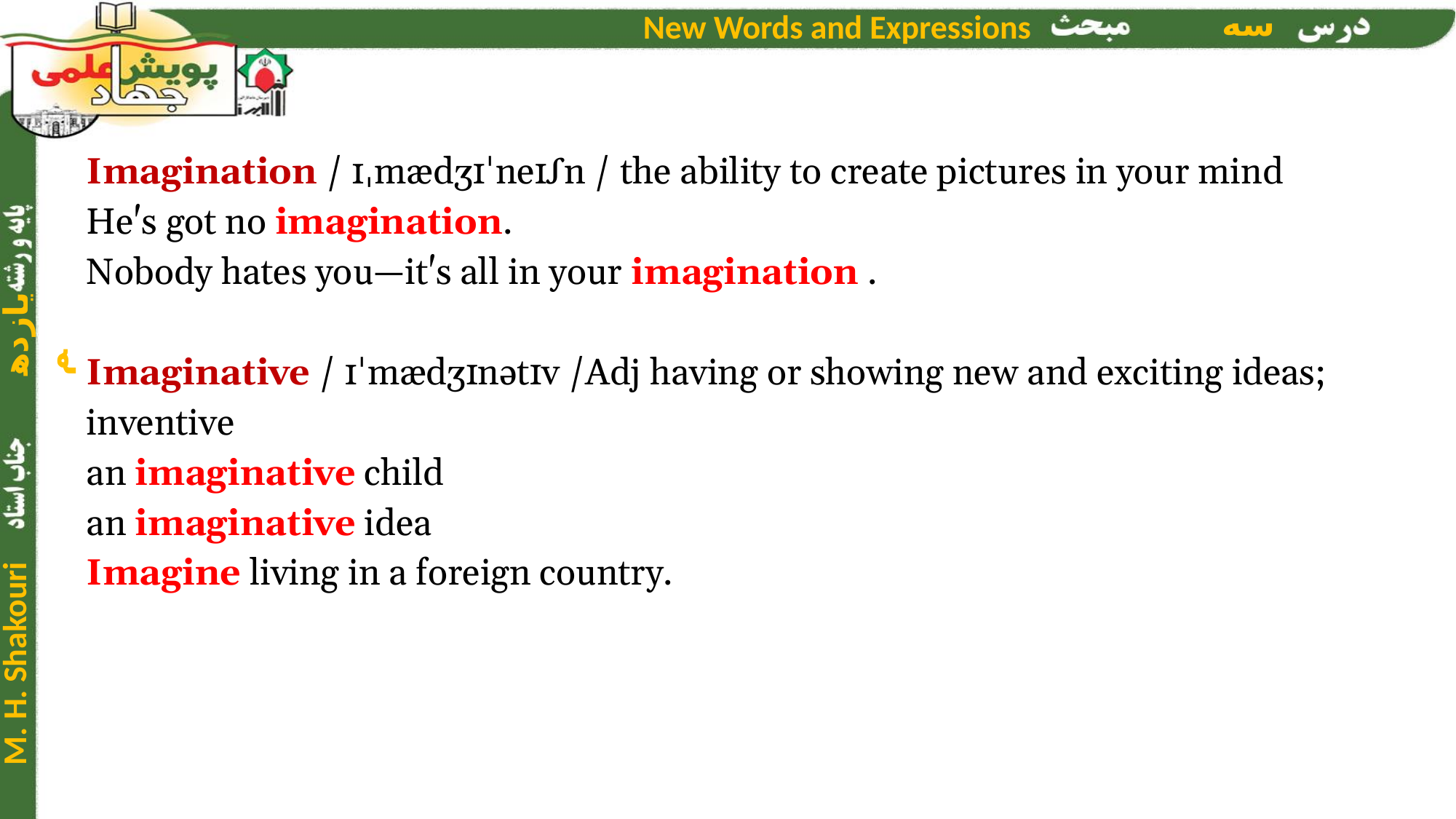

Imagination / ɪˌmædʒɪˈneɪʃn / the ability to create pictures in your mind
He's got no imagination.
Nobody hates you—it's all in your imagination .

Imaginative / ɪˈmædʒɪnətɪv /Adj having or showing new and exciting ideas; inventive
an imaginative child
an imaginative idea
Imagine living in a foreign country.